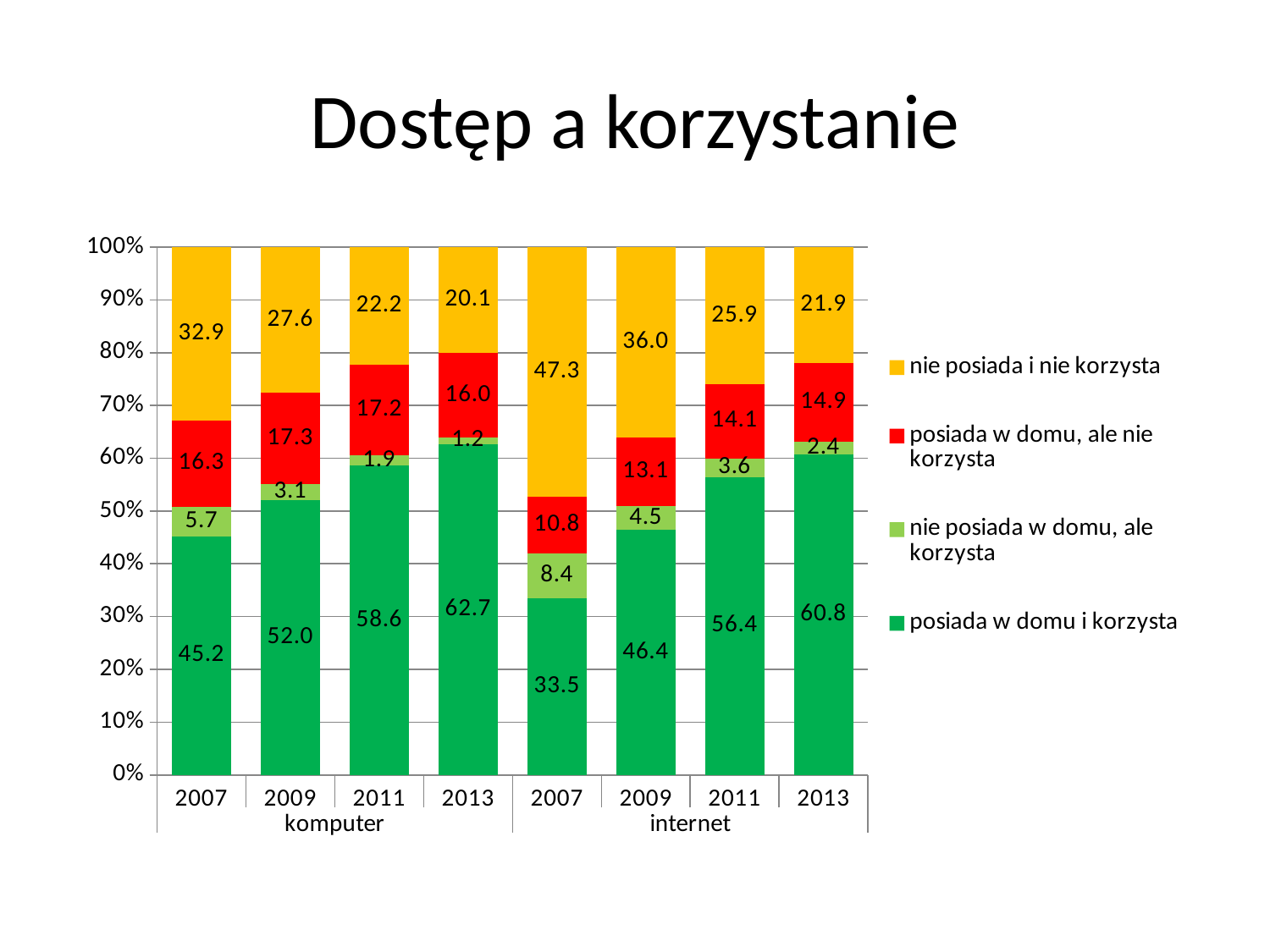

# Dostęp a korzystanie

### Chart

| Category | posiada w domu i korzysta | nie posiada w domu, ale korzysta | posiada w domu, ale nie korzysta | nie posiada i nie korzysta |
|---|---|---|---|---|
| 2007 | 45.198237885462554 | 5.6708049659591495 | 16.25951141369645 | 32.87144573488186 |
| 2009 | 52.0 | 3.1 | 17.3 | 27.6 |
| 2011 | 58.6 | 1.9000000000000001 | 17.2 | 22.2 |
| 2013 | 62.7 | 1.2 | 16.0 | 20.1 |
| 2007 | 33.496273739883 | 8.398108822822342 | 10.794134145364216 | 47.31148329193039 |
| 2009 | 46.4 | 4.5 | 13.1 | 36.0 |
| 2011 | 56.4 | 3.6 | 14.1 | 25.9 |
| 2013 | 60.8 | 2.4 | 14.9 | 21.9 |